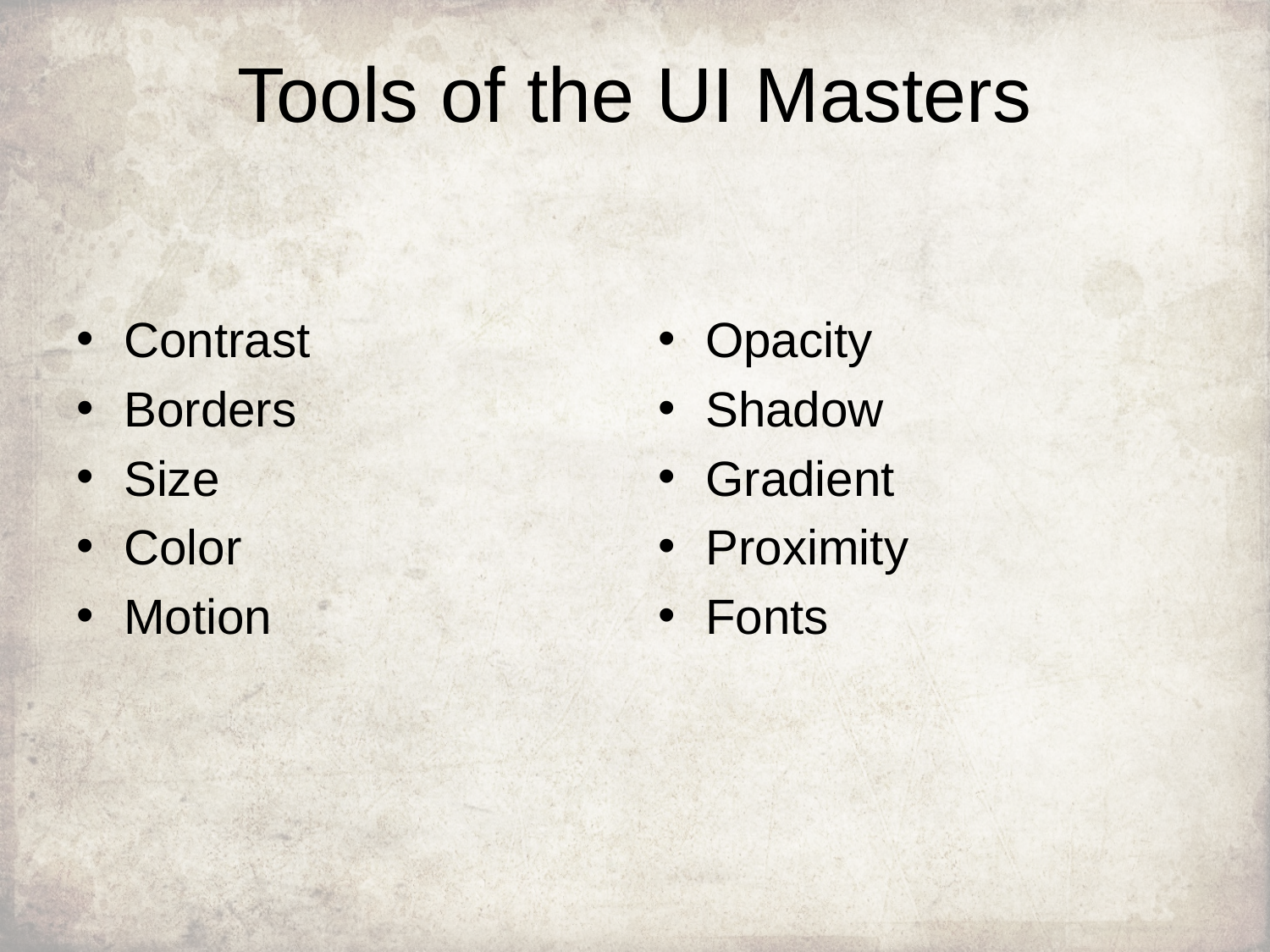

# Tools of the UI Masters
Contrast
Borders
Size
Color
Motion
Opacity
Shadow
Gradient
Proximity
Fonts